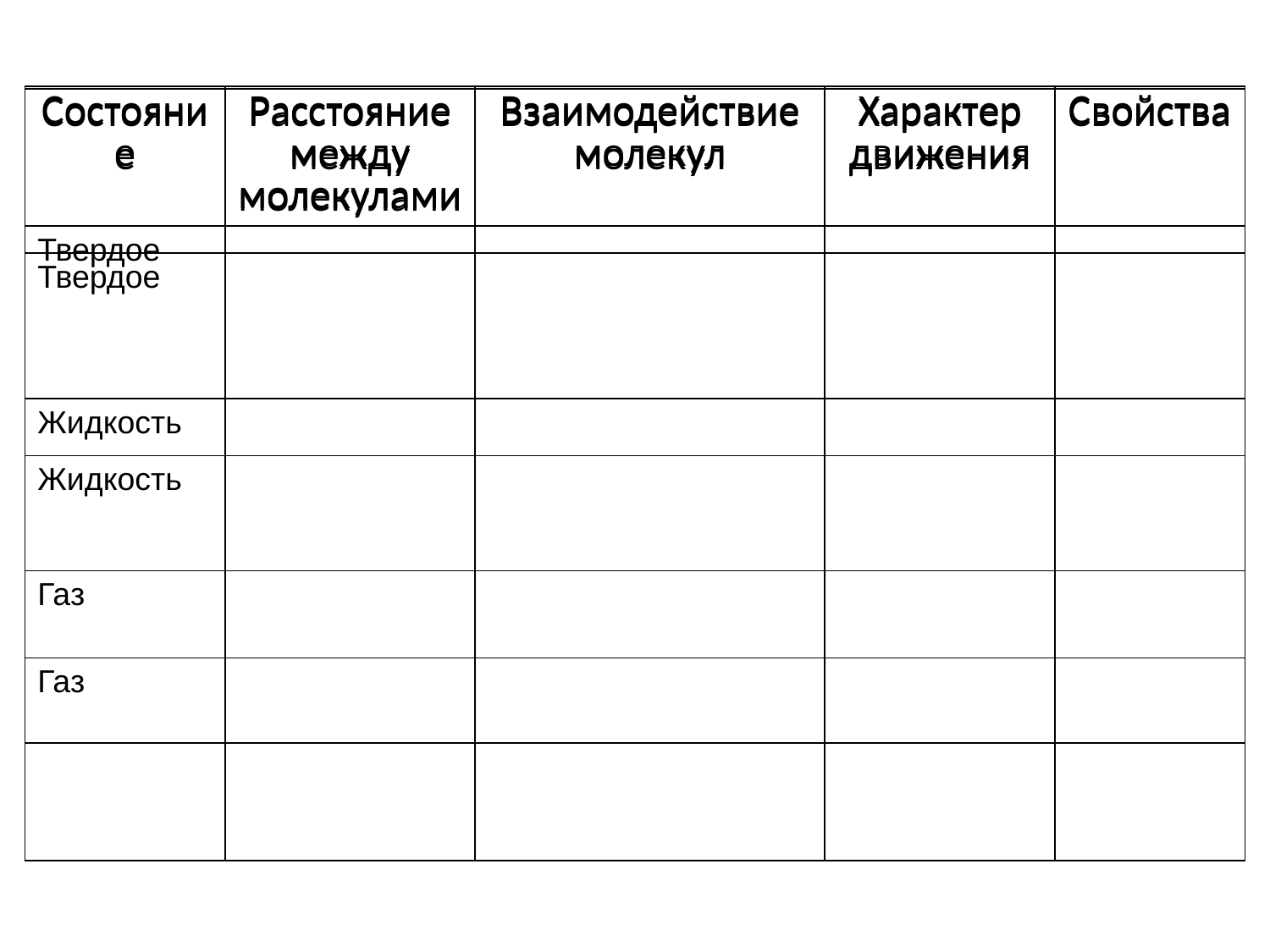

| Состояние | Расстояние между молекулами | Взаимодействие молекул | Характер движения | Свойства |
| --- | --- | --- | --- | --- |
| Твердое |  |  |  |  |
| Жидкость |  |  |  |  |
| Газ |  |  |  |  |
| Состояние | Расстояние между молекулами | Взаимодействие молекул | Характер движения | Свойства |
| --- | --- | --- | --- | --- |
| Твердое |  |  |  |  |
| Жидкость |  |  |  |  |
| Газ |  |  |  |  |